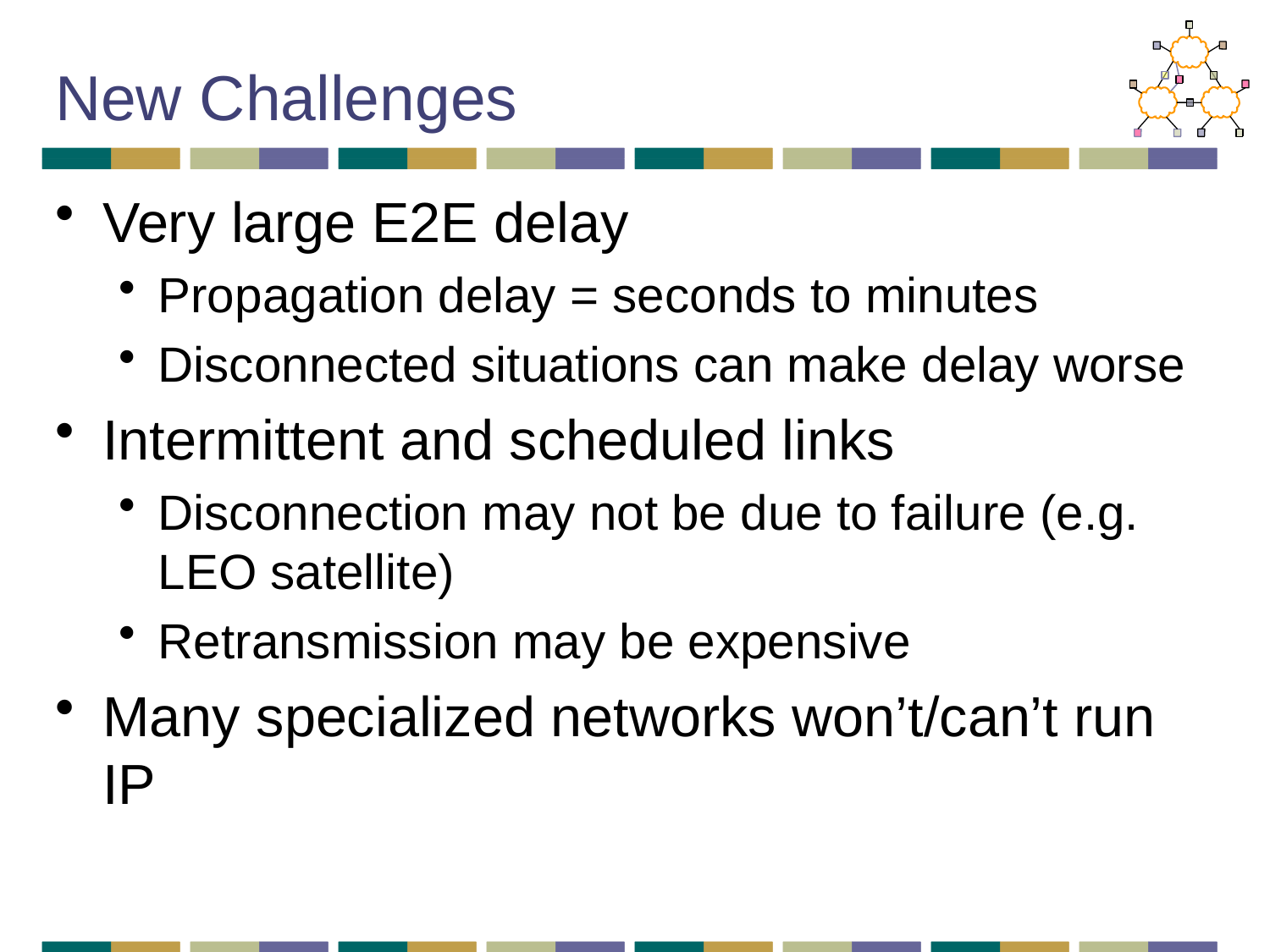

# New Challenges
Very large E2E delay
Propagation delay = seconds to minutes
Disconnected situations can make delay worse
Intermittent and scheduled links
Disconnection may not be due to failure (e.g. LEO satellite)
Retransmission may be expensive
Many specialized networks won’t/can’t run IP